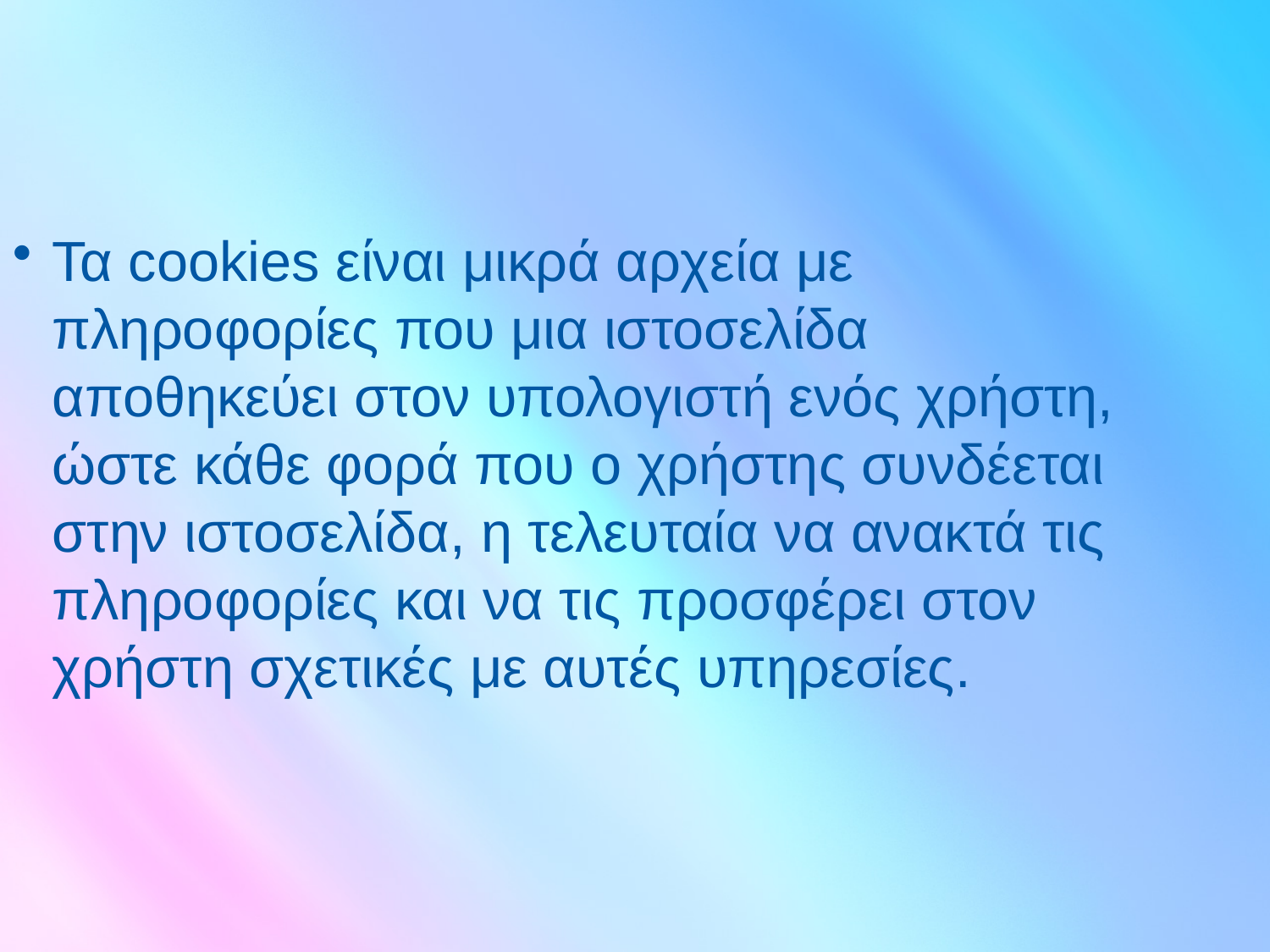

Τα cookies είναι μικρά αρχεία με πληροφορίες που μια ιστοσελίδα αποθηκεύει στον υπολογιστή ενός χρήστη, ώστε κάθε φορά που ο χρήστης συνδέεται στην ιστοσελίδα, η τελευταία να ανακτά τις  πληροφορίες και να τις προσφέρει στον χρήστη σχετικές με αυτές υπηρεσίες.